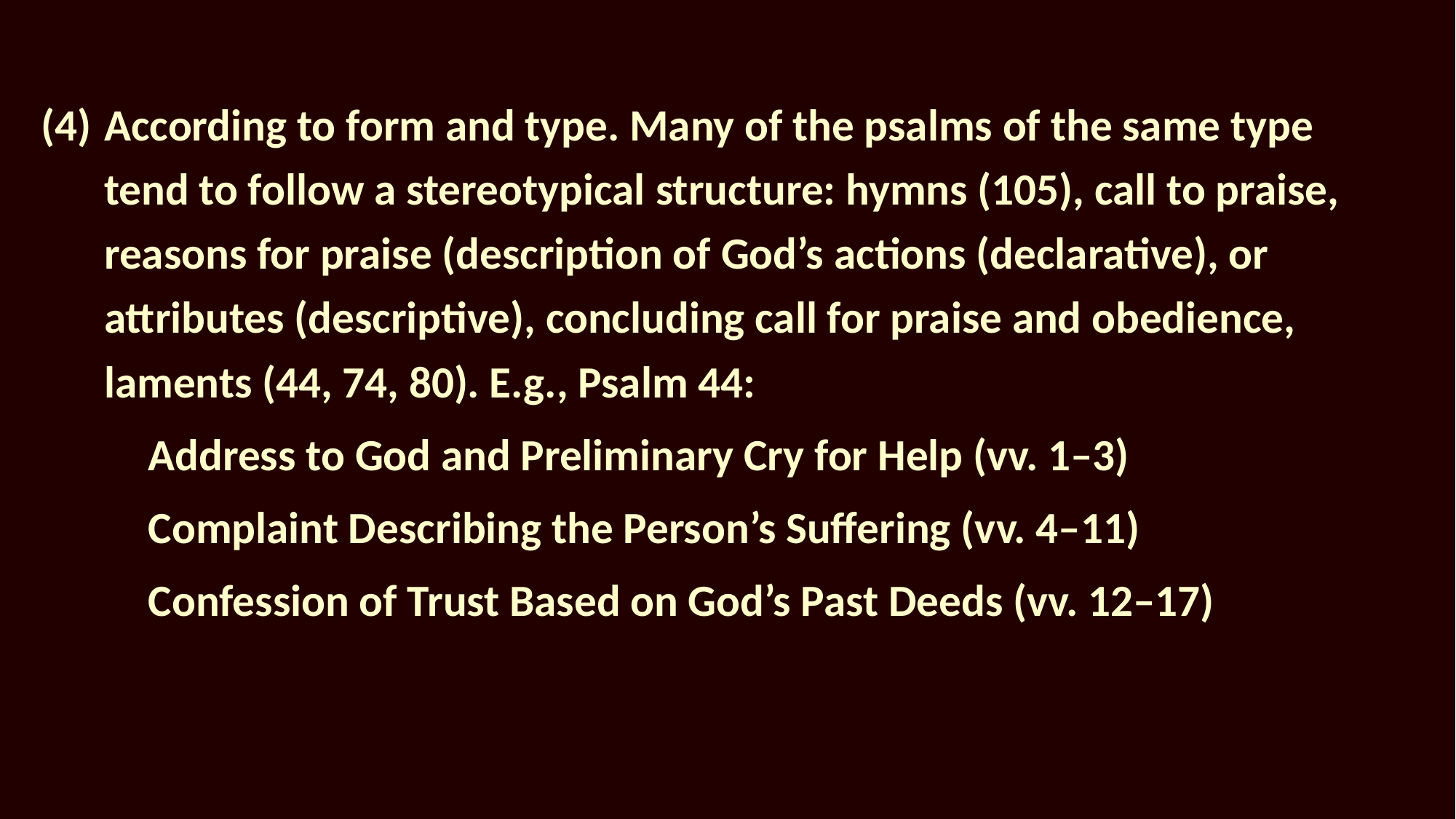

(4)	According to form and type. Many of the psalms of the same type tend to follow a stereotypical structure: hymns (105), call to praise, reasons for praise (description of God’s actions (declarative), or attributes (descriptive), concluding call for praise and obedience, laments (44, 74, 80). E.g., Psalm 44:
				Address to God and Preliminary Cry for Help (vv. 1–3)
				Complaint Describing the Person’s Suffering (vv. 4–11)
				Confession of Trust Based on God’s Past Deeds (vv. 12–17)